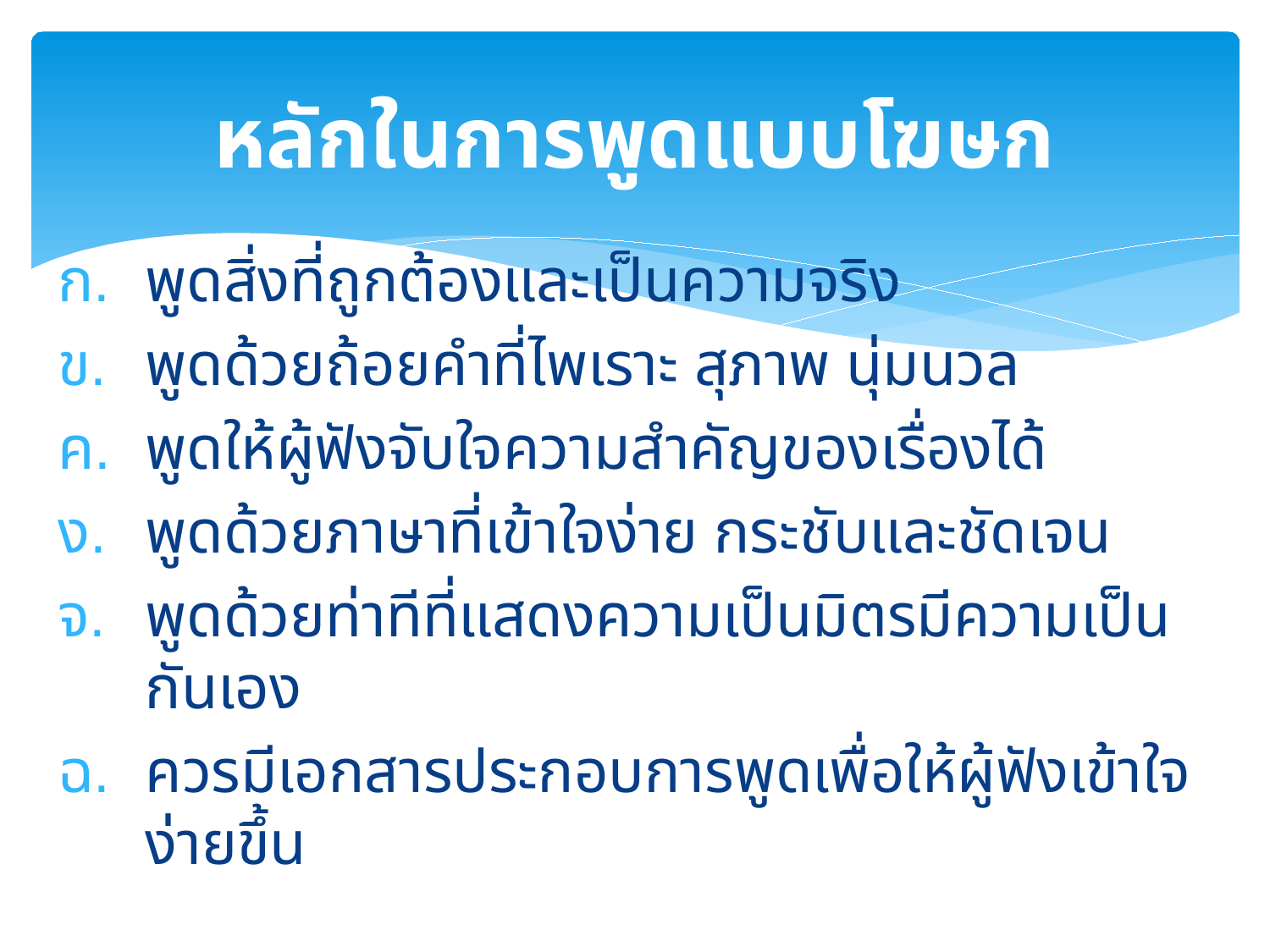

# หลักในการพูดแบบโฆษก
พูดสิ่งที่ถูกต้องและเป็นความจริง
พูดด้วยถ้อยคำที่ไพเราะ สุภาพ นุ่มนวล
พูดให้ผู้ฟังจับใจความสำคัญของเรื่องได้
พูดด้วยภาษาที่เข้าใจง่าย กระชับและชัดเจน
พูดด้วยท่าทีที่แสดงความเป็นมิตรมีความเป็นกันเอง
ควรมีเอกสารประกอบการพูดเพื่อให้ผู้ฟังเข้าใจง่ายขึ้น